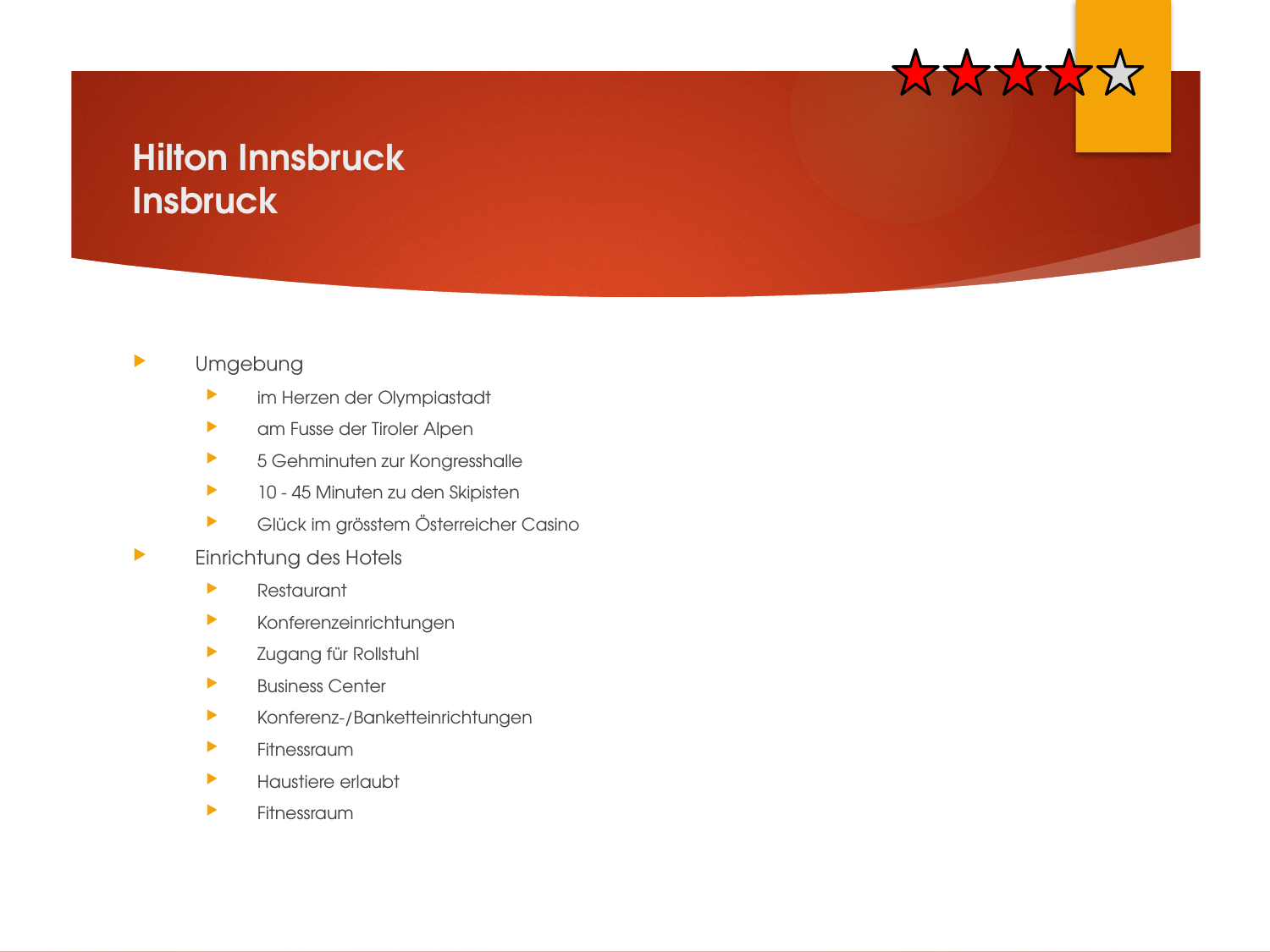

# Hilton Innsbruck Insbruck
Umgebung
im Herzen der Olympiastadt
am Fusse der Tiroler Alpen
5 Gehminuten zur Kongresshalle
10 - 45 Minuten zu den Skipisten
Glück im grösstem Österreicher Casino
Einrichtung des Hotels
Restaurant
Konferenzeinrichtungen
Zugang für Rollstuhl
Business Center
Konferenz-/Banketteinrichtungen
Fitnessraum
Haustiere erlaubt
Fitnessraum